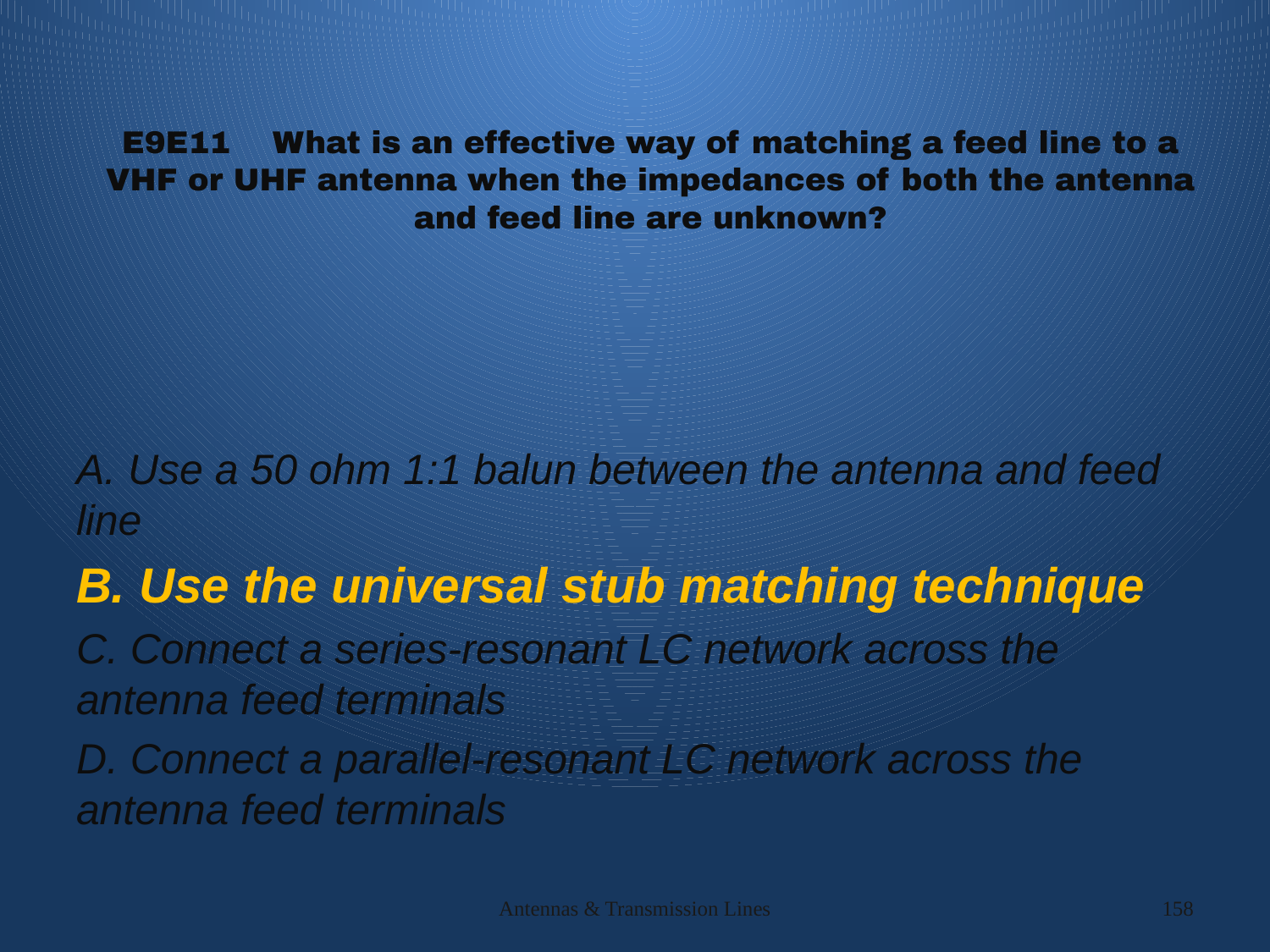

# E9E11    What is an effective way of matching a feed line to a VHF or UHF antenna when the impedances of both the antenna and feed line are unknown?

A. Use a 50 ohm 1:1 balun between the antenna and feed line
B. Use the universal stub matching technique
C. Connect a series-resonant LC network across the antenna feed terminals
D. Connect a parallel-resonant LC network across the antenna feed terminals
Antennas & Transmission Lines
158